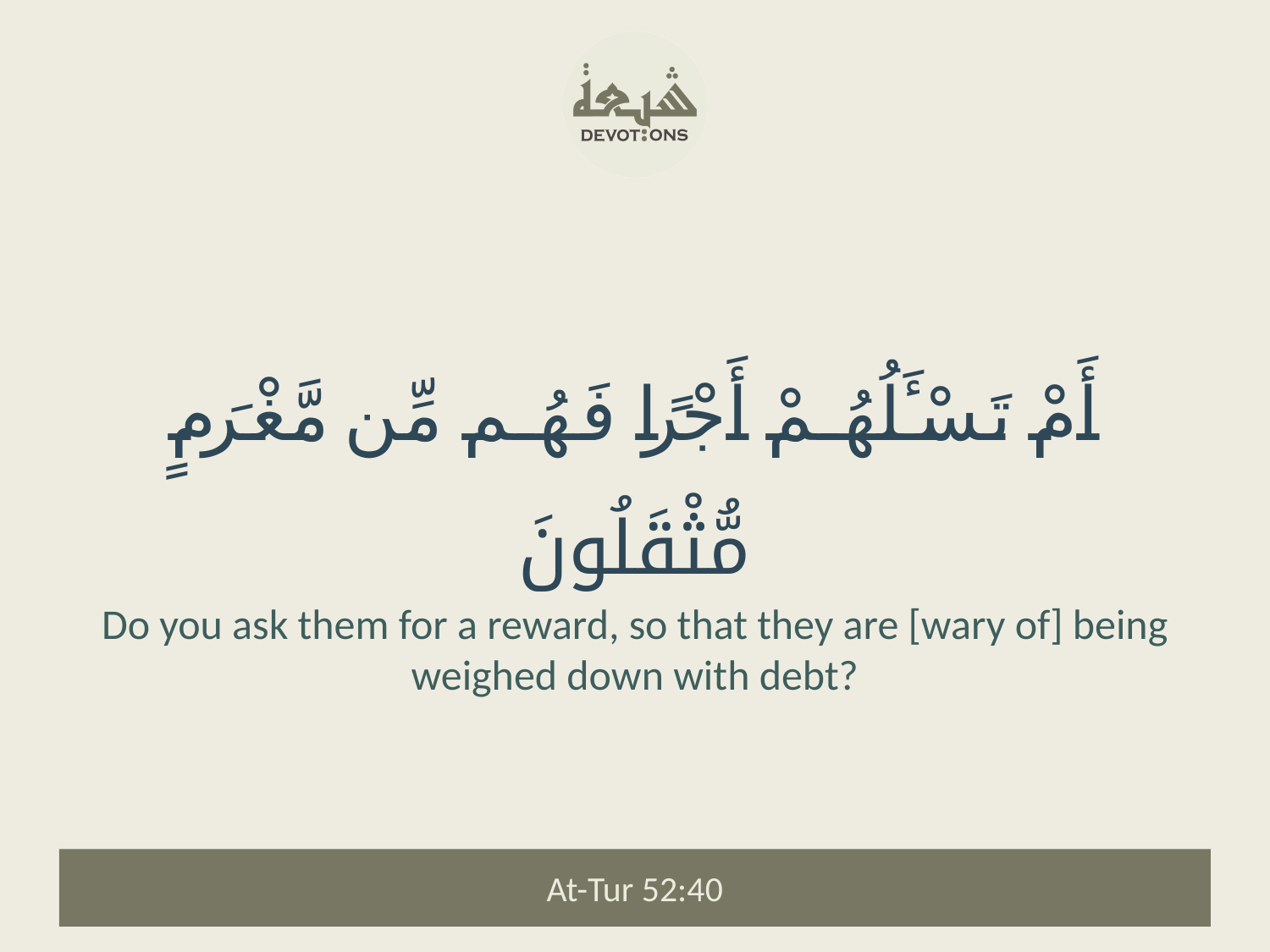

أَمْ تَسْـَٔلُهُمْ أَجْرًا فَهُم مِّن مَّغْرَمٍ مُّثْقَلُونَ
Do you ask them for a reward, so that they are [wary of] being weighed down with debt?
At-Tur 52:40